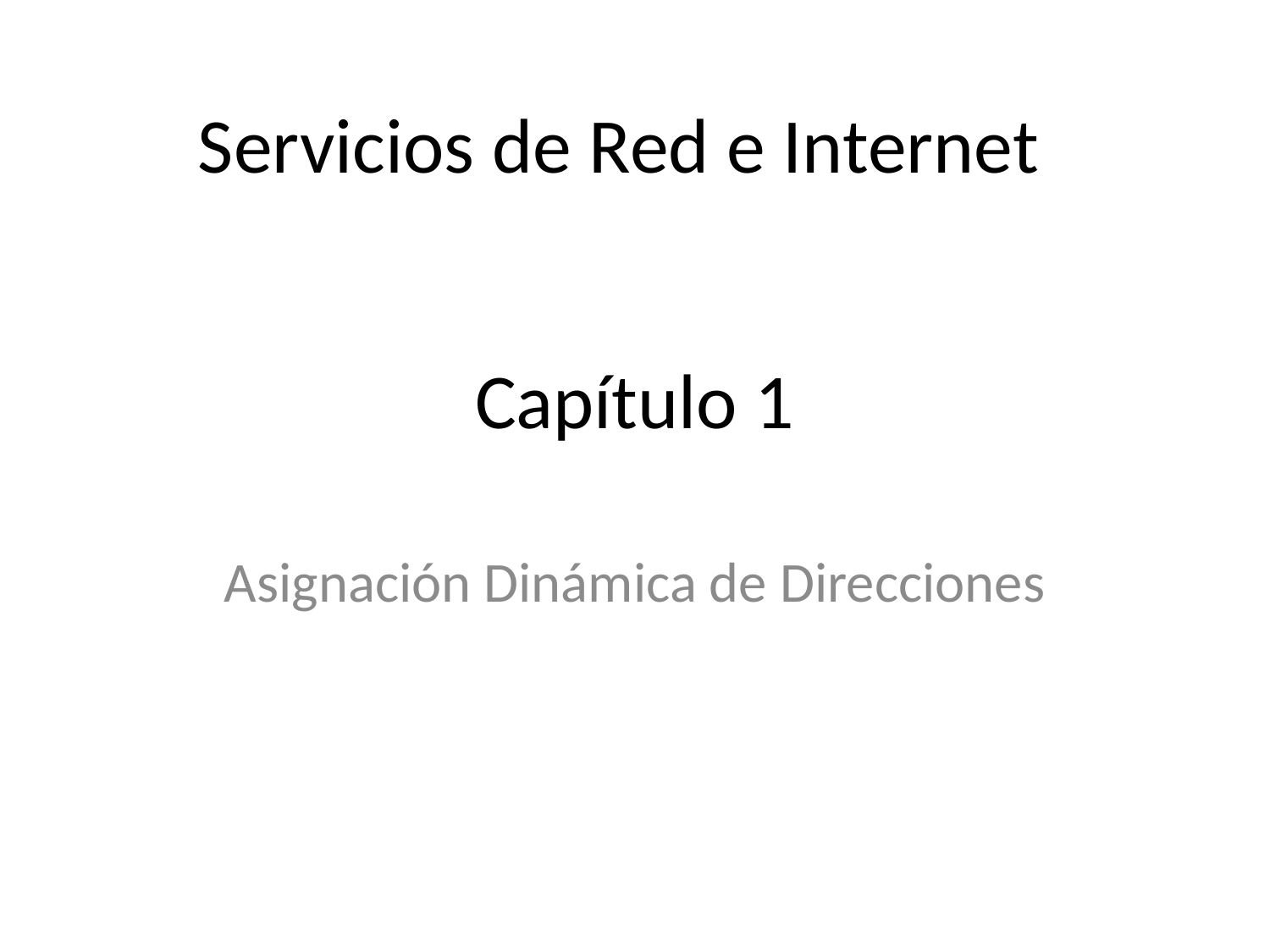

Servicios de Red e Internet
# Capítulo 1
Asignación Dinámica de Direcciones